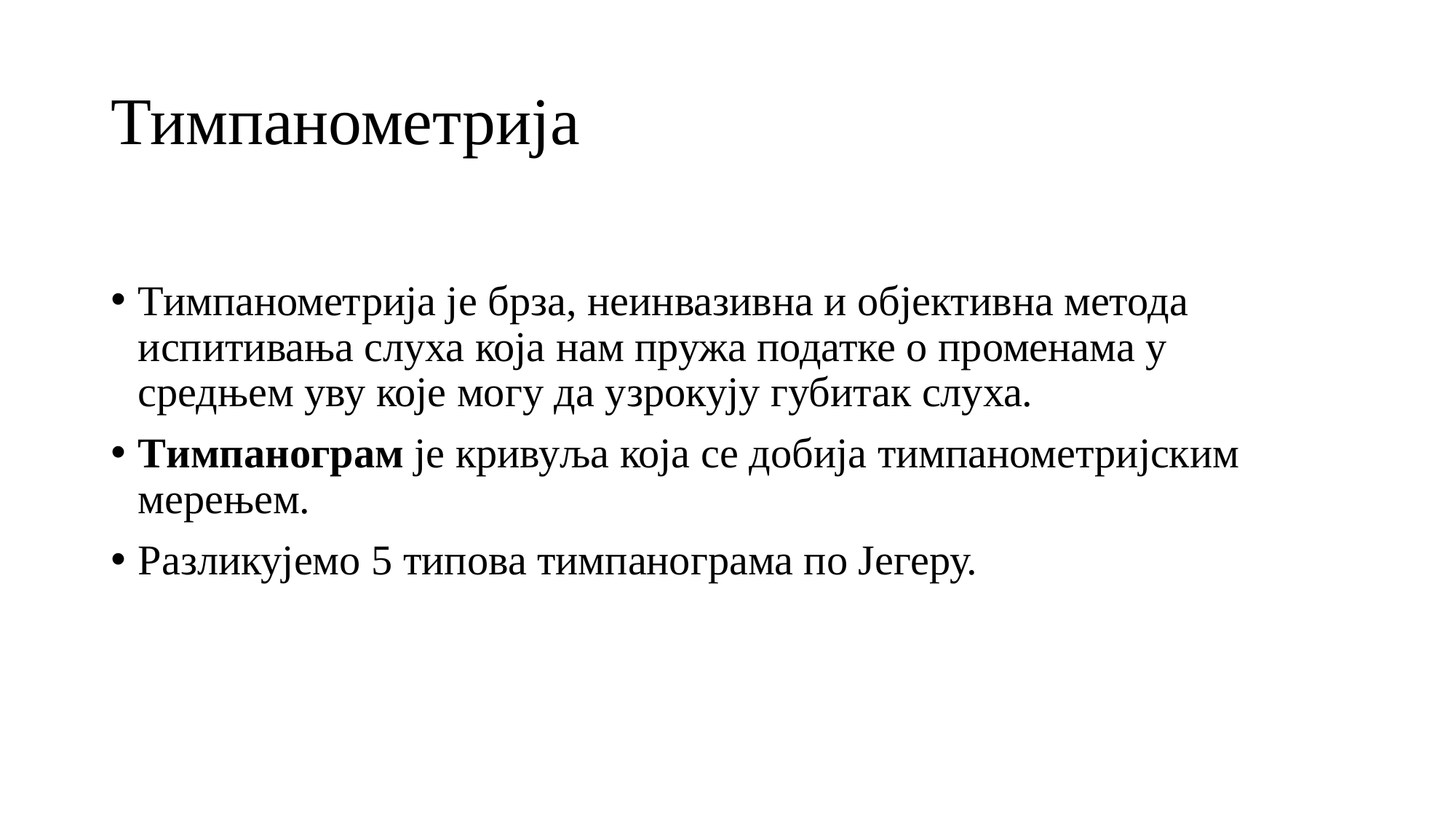

# Тимпанометрија
Тимпанометрија је брза, неинвазивна и објективна метода испитивања слуха која нам пружа податке о променама у средњем уву које могу да узрокују губитак слуха.
Тимпанограм је кривуља која се добија тимпанометријским мерењем.
Разликујемо 5 типова тимпанограма по Јегеру.